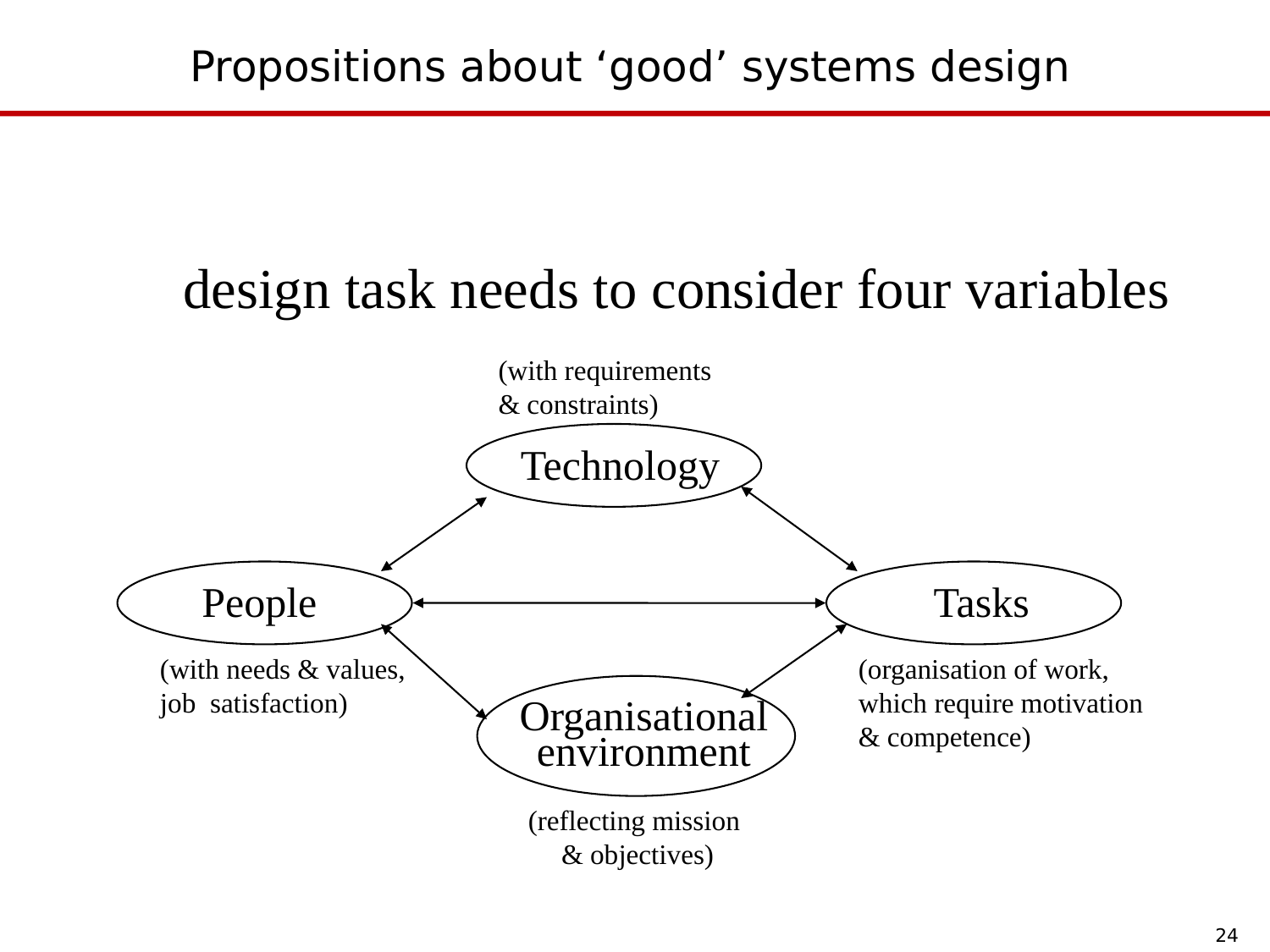

# Propositions about ‘good’ systems design
   design task needs to consider four variables
(with requirements
& constraints)

Technology

People
(with needs & values,
job  satisfaction)

Tasks
(organisation of work,
which require motivation
& competence)

Organisational
environment
(reflecting mission
& objectives)
24